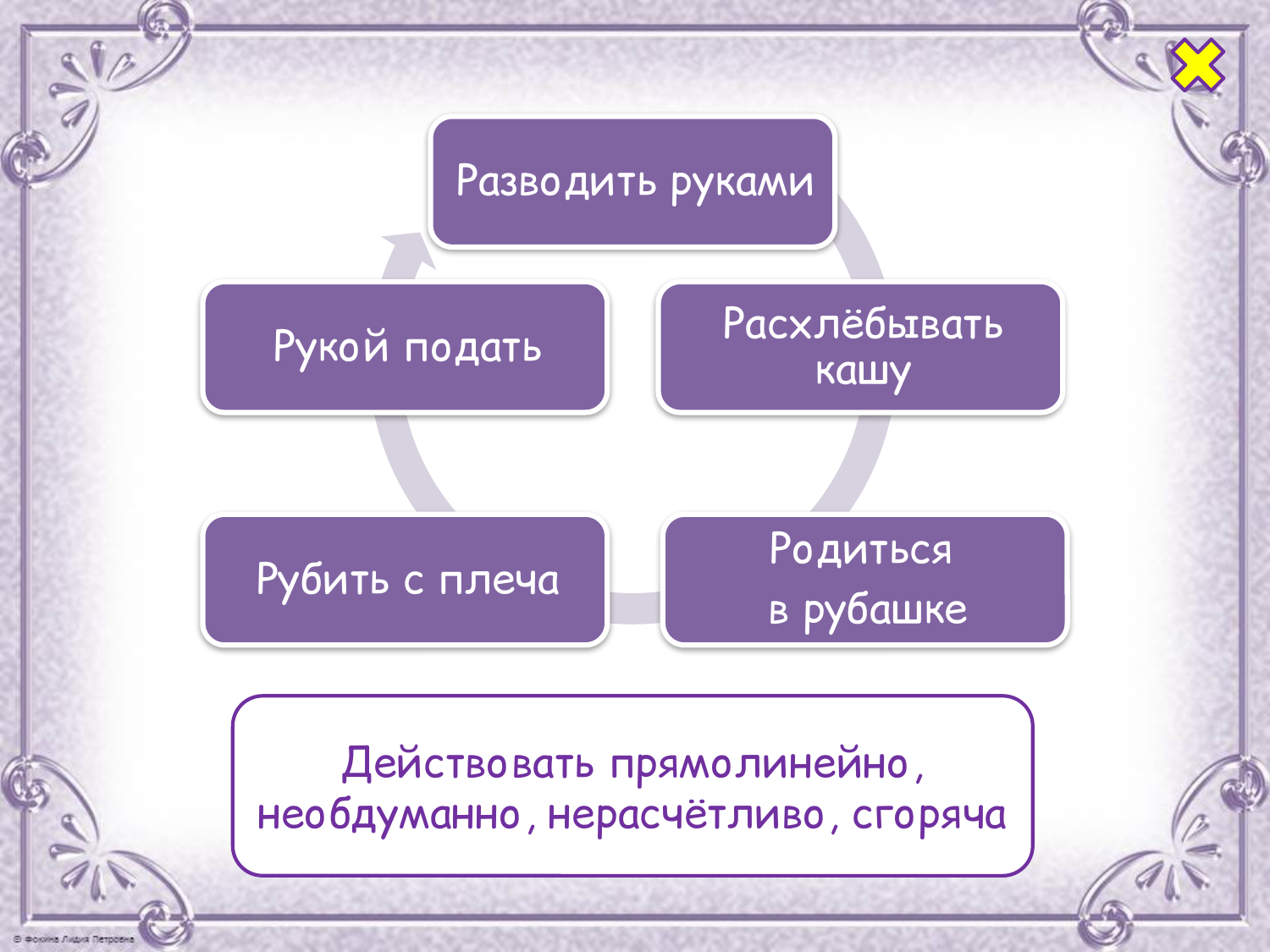

Разводить руками
Расхлёбывать кашу
Родиться
в рубашке
Рубить с плеча
Рукой подать

Действовать прямолинейно, необдуманно, нерасчётливо, сгоряча